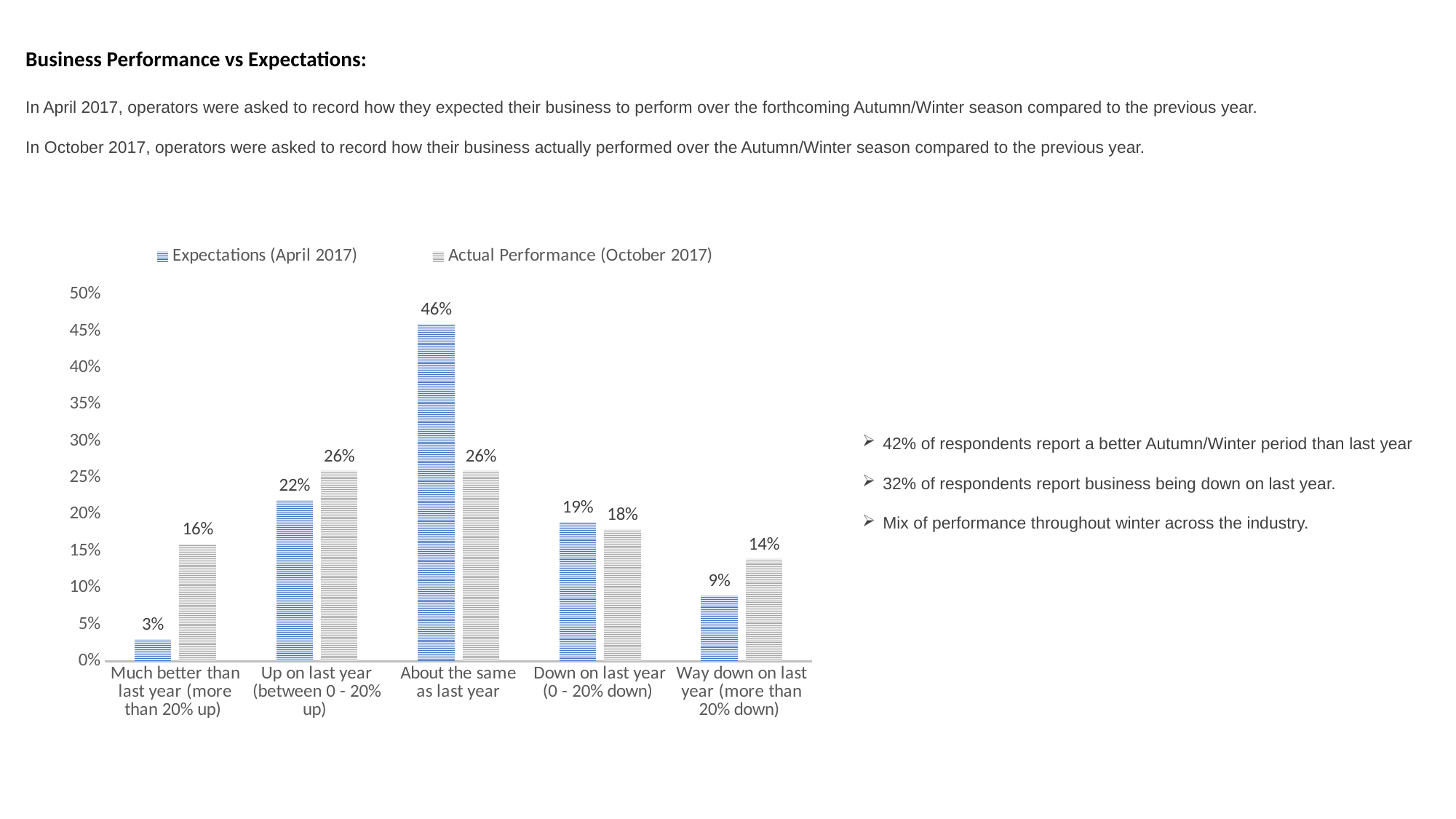

Business Performance vs Expectations:

In April 2017, operators were asked to record how they expected their business to perform over the forthcoming Autumn/Winter season compared to the previous year.

In October 2017, operators were asked to record how their business actually performed over the Autumn/Winter season compared to the previous year.

### Chart

| Category | Expectations (April 2017)  | Actual Performance (October 2017)  |
|---|---|---|
| Much better than last year (more than 20% up)  | 0.03 | 0.16 |
| Up on last year (between 0 - 20% up)  | 0.22 | 0.26 |
| About the same as last year | 0.46 | 0.26 |
| Down on last year (0 - 20% down)  | 0.19 | 0.18 |
| Way down on last year (more than 20% down)  | 0.09 | 0.14 |
42% of respondents report a better Autumn/Winter period than last year

32% of respondents report business being down on last year.

Mix of performance throughout winter across the industry.